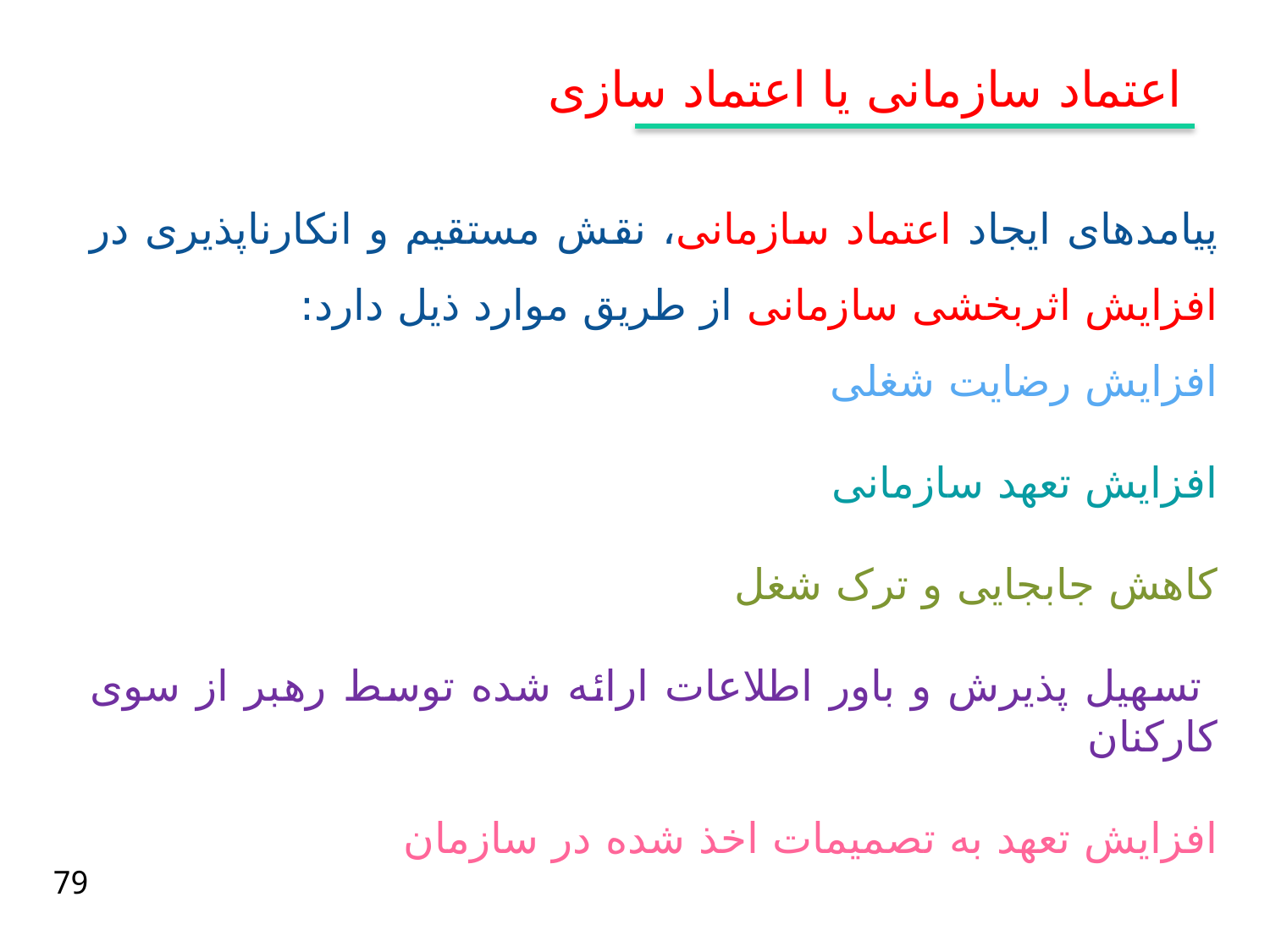

اعتماد سازمانی یا اعتماد سازی
پیامدهای ایجاد اعتماد سازمانی، نقش مستقیم و انکارناپذیری در افزایش اثربخشی سازمانی از طریق موارد ذیل دارد:
افزایش رضایت شغلی
افزایش تعهد سازمانی
کاهش جابجایی و ترک شغل

 تسهیل پذیرش و باور اطلاعات ارائه شده توسط رهبر از سوی کارکنان
افزایش تعهد به تصمیمات اخذ شده در سازمان
79